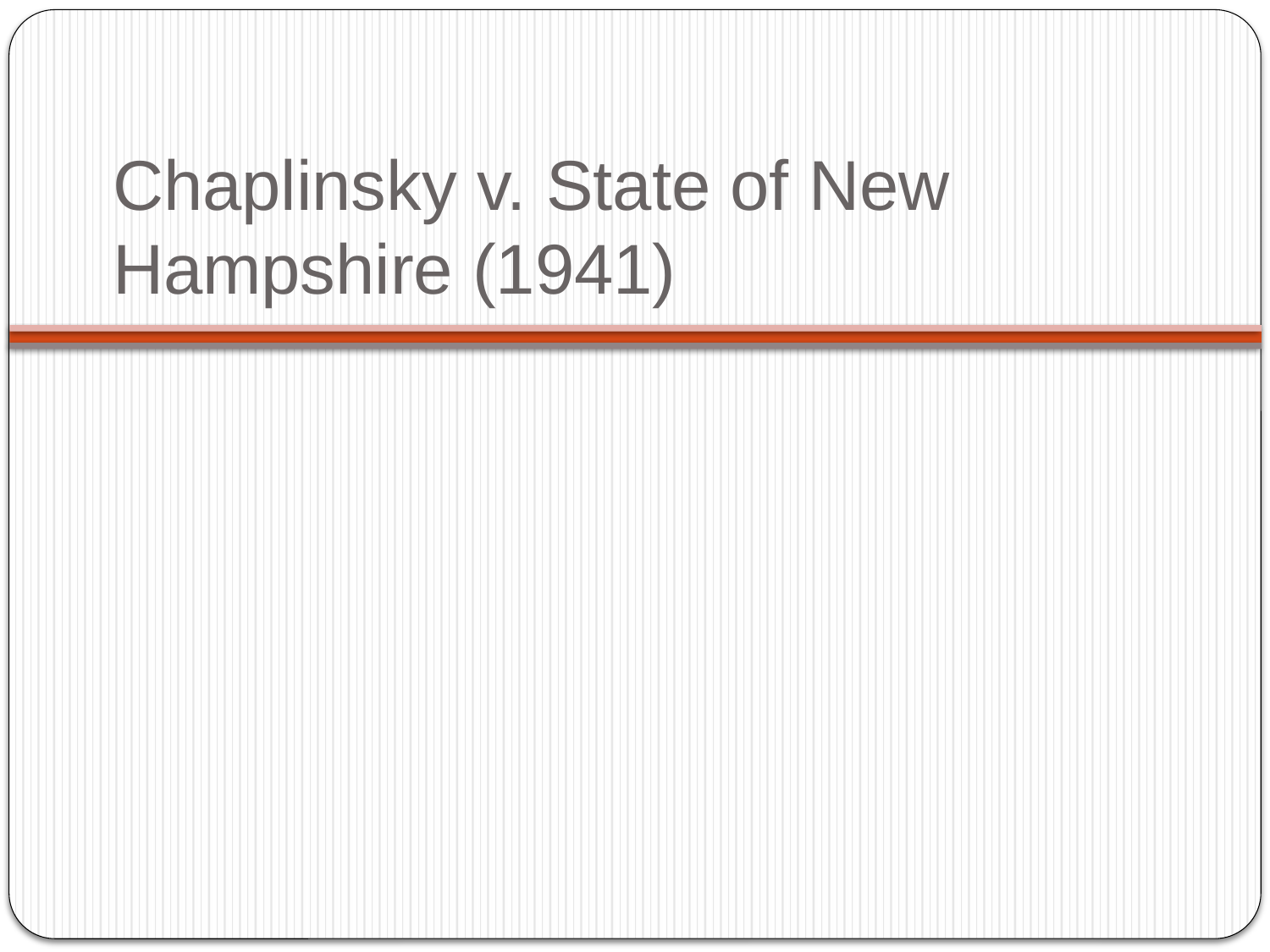

# Chaplinsky v. State of New Hampshire (1941)